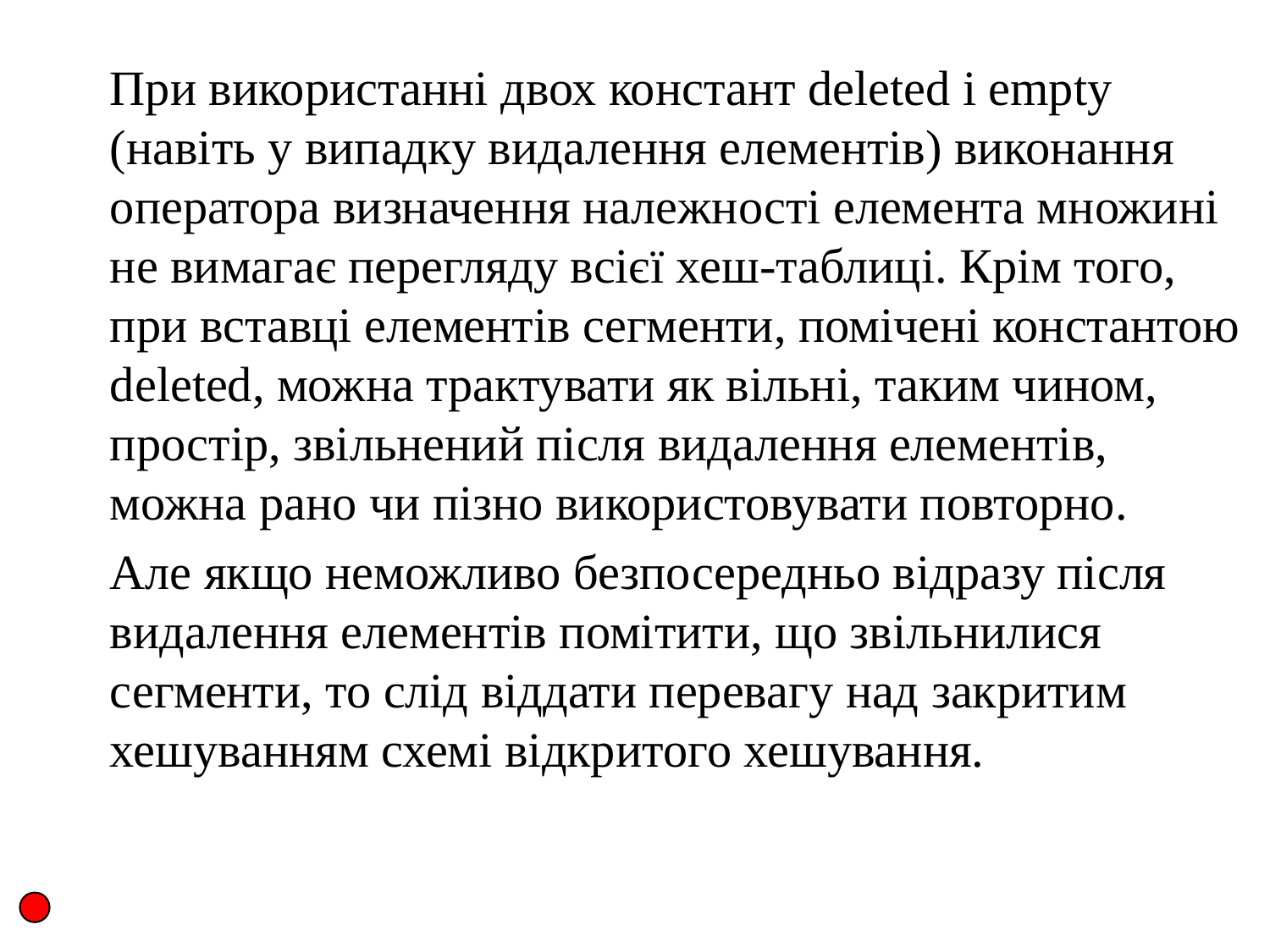

При використанні двох констант deleted і empty (навіть у випадку видалення елементів) виконання оператора визначення належності елемента множині не вимагає перегляду всієї хеш-таблиці. Крім того, при вставці елементів сегменти, помічені константою deleted, можна трактувати як вільні, таким чином, простір, звільнений після видалення елементів, можна рано чи пізно використовувати повторно.
	Але якщо неможливо безпосередньо відразу після видалення елементів помітити, що звільнилися сегменти, то слід віддати перевагу над закритим хешуванням схемі відкритого хешування.